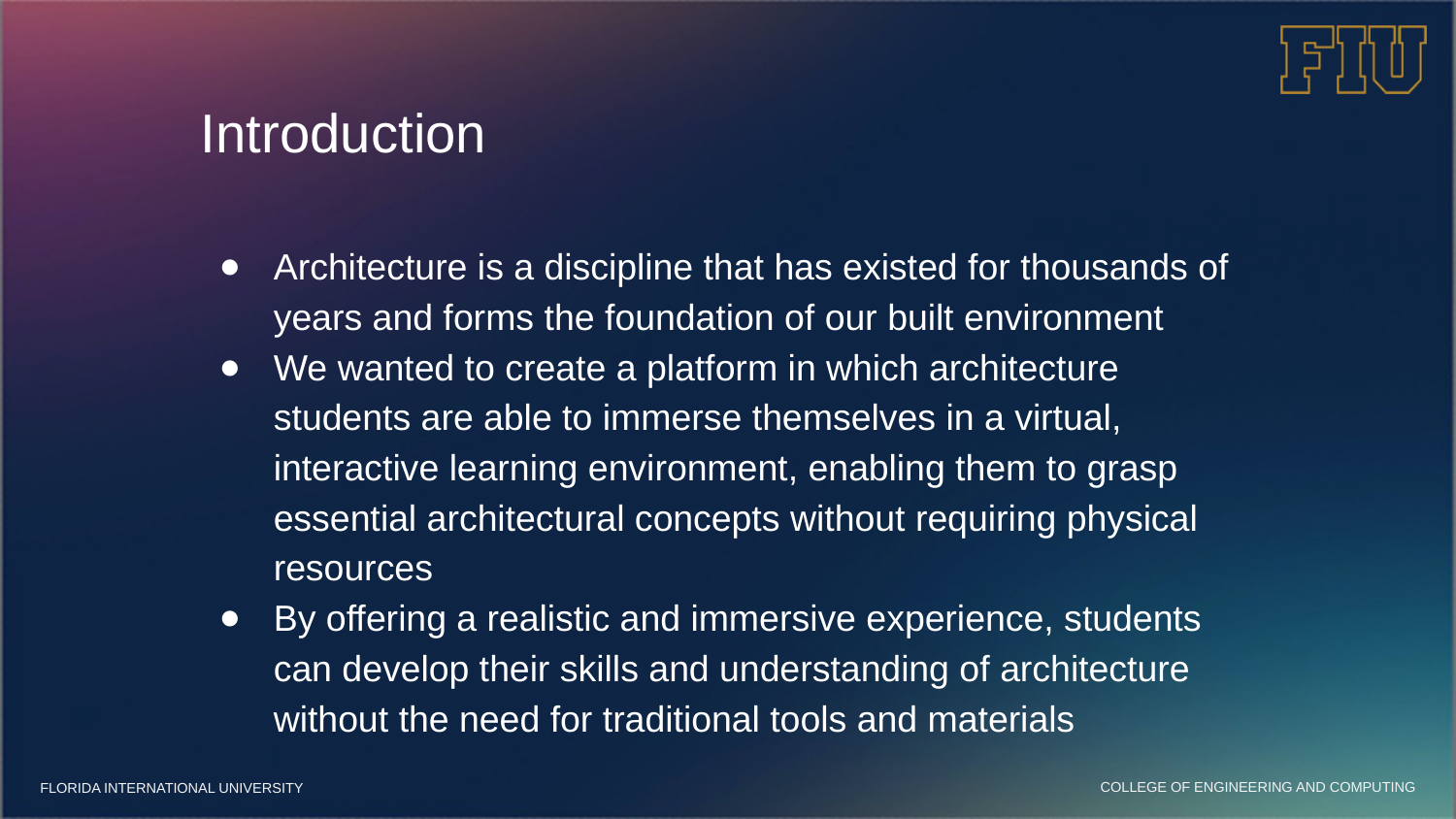

# Introduction
Architecture is a discipline that has existed for thousands of years and forms the foundation of our built environment
We wanted to create a platform in which architecture students are able to immerse themselves in a virtual, interactive learning environment, enabling them to grasp essential architectural concepts without requiring physical resources
By offering a realistic and immersive experience, students can develop their skills and understanding of architecture without the need for traditional tools and materials